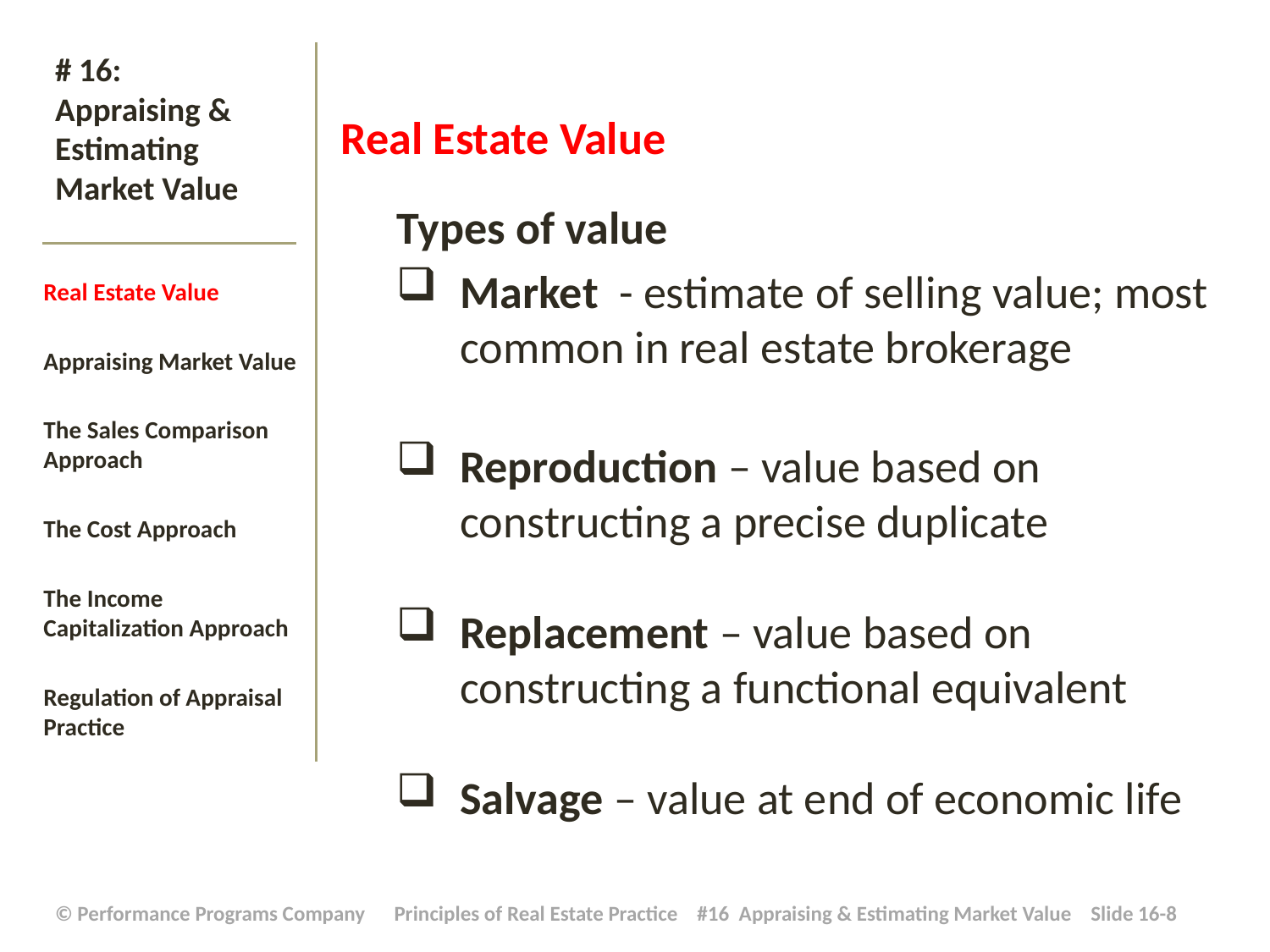

Real Estate Value

Types of value
Market  - estimate of selling value; most common in real estate brokerage
Reproduction – value based on constructing a precise duplicate
Replacement – value based on constructing a functional equivalent
Salvage – value at end of economic life
# # 16: Appraising & Estimating Market Value

Real Estate Value

Appraising Market Value

The Sales Comparison Approach

The Cost Approach

The Income Capitalization Approach

Regulation of Appraisal Practice

| © Performance Programs Company Principles of Real Estate Practice #16 Appraising & Estimating Market Value Slide 16-8 |
| --- |